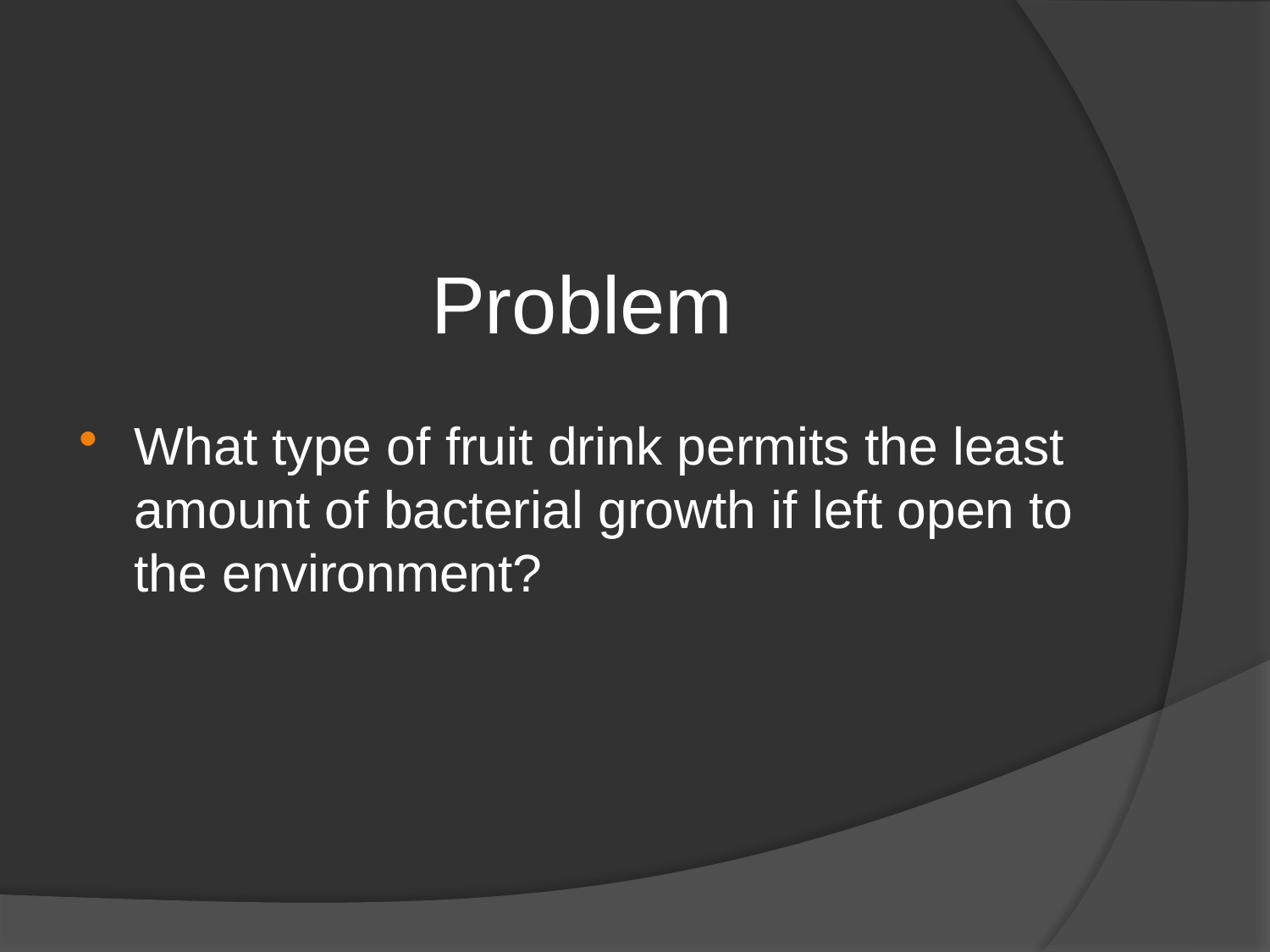

# Problem
What type of fruit drink permits the least amount of bacterial growth if left open to the environment?